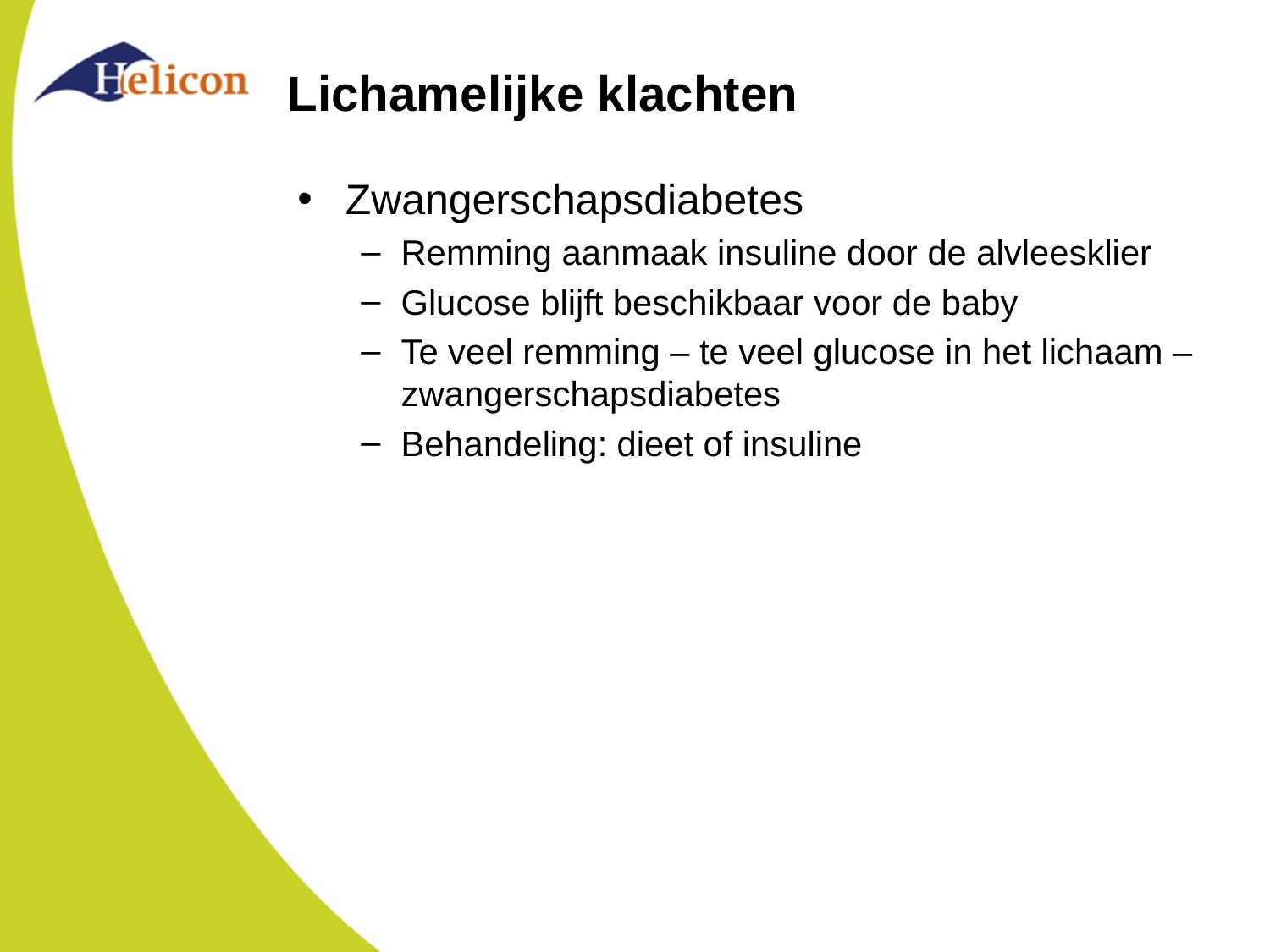

# Lichamelijke klachten
Zwangerschapsdiabetes
Remming aanmaak insuline door de alvleesklier
Glucose blijft beschikbaar voor de baby
Te veel remming – te veel glucose in het lichaam – zwangerschapsdiabetes
Behandeling: dieet of insuline